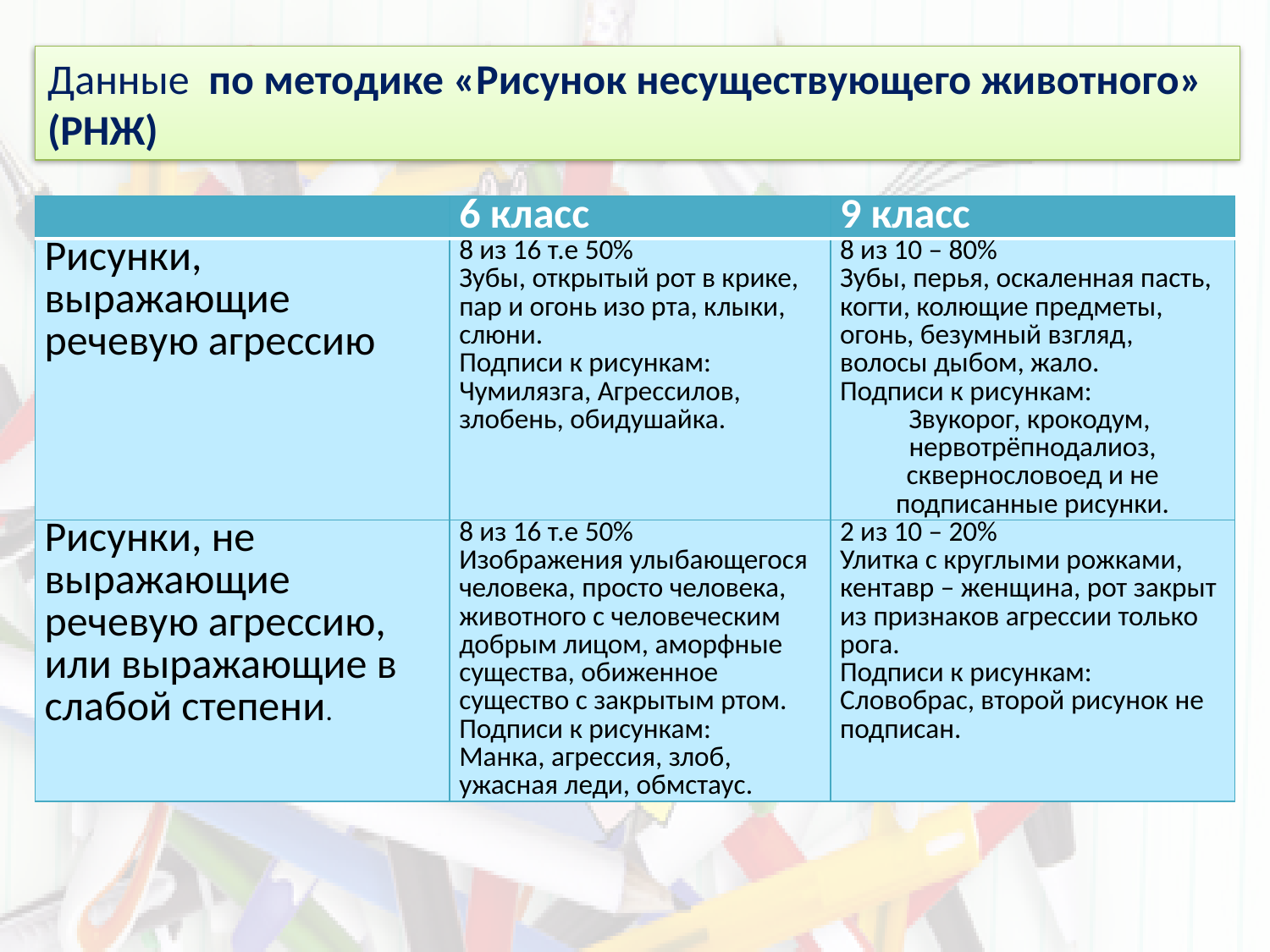

Данные  по методике «Рисунок несуществующего животного» (РНЖ)
|  | 6 класс | 9 класс |
| --- | --- | --- |
| Рисунки, выражающие речевую агрессию | 8 из 16 т.е 50% Зубы, открытый рот в крике, пар и огонь изо рта, клыки, слюни. Подписи к рисункам: Чумилязга, Агрессилов, злобень, обидушайка. | 8 из 10 – 80% Зубы, перья, оскаленная пасть, когти, колющие предметы, огонь, безумный взгляд, волосы дыбом, жало. Подписи к рисункам: Звукорог, крокодум, нервотрёпнодалиоз, сквернословоед и не подписанные рисунки. |
| Рисунки, не выражающие речевую агрессию, или выражающие в слабой степени. | 8 из 16 т.е 50% Изображения улыбающегося человека, просто человека, животного с человеческим добрым лицом, аморфные существа, обиженное существо с закрытым ртом. Подписи к рисункам: Манка, агрессия, злоб, ужасная леди, обмстаус. | 2 из 10 – 20% Улитка с круглыми рожками, кентавр – женщина, рот закрыт из признаков агрессии только рога. Подписи к рисункам: Словобрас, второй рисунок не подписан. |